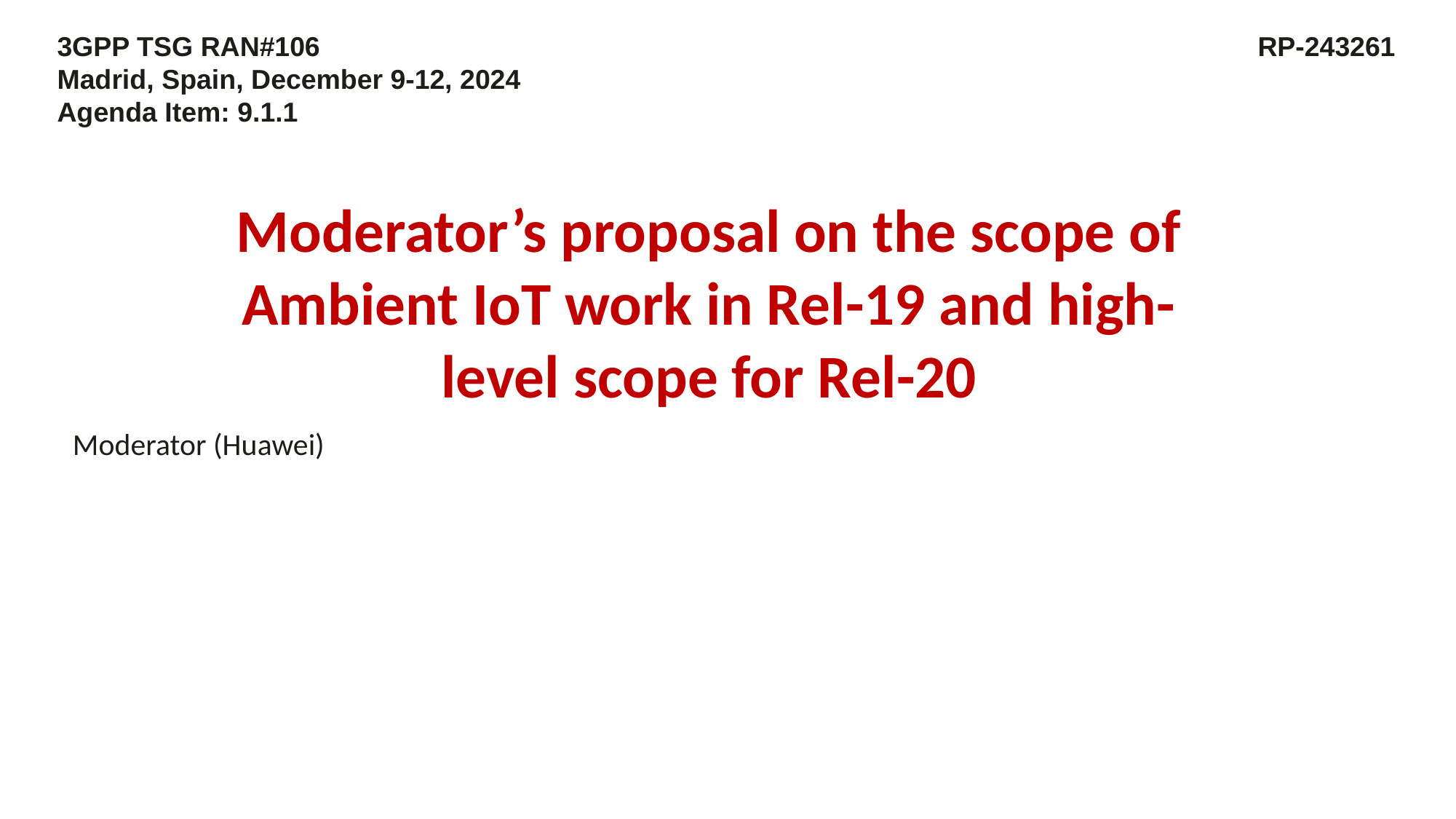

3GPP TSG RAN#106									RP-243261
Madrid, Spain, December 9-12, 2024
Agenda Item: 9.1.1
Moderator’s proposal on the scope of Ambient IoT work in Rel-19 and high-level scope for Rel-20
Moderator (Huawei)